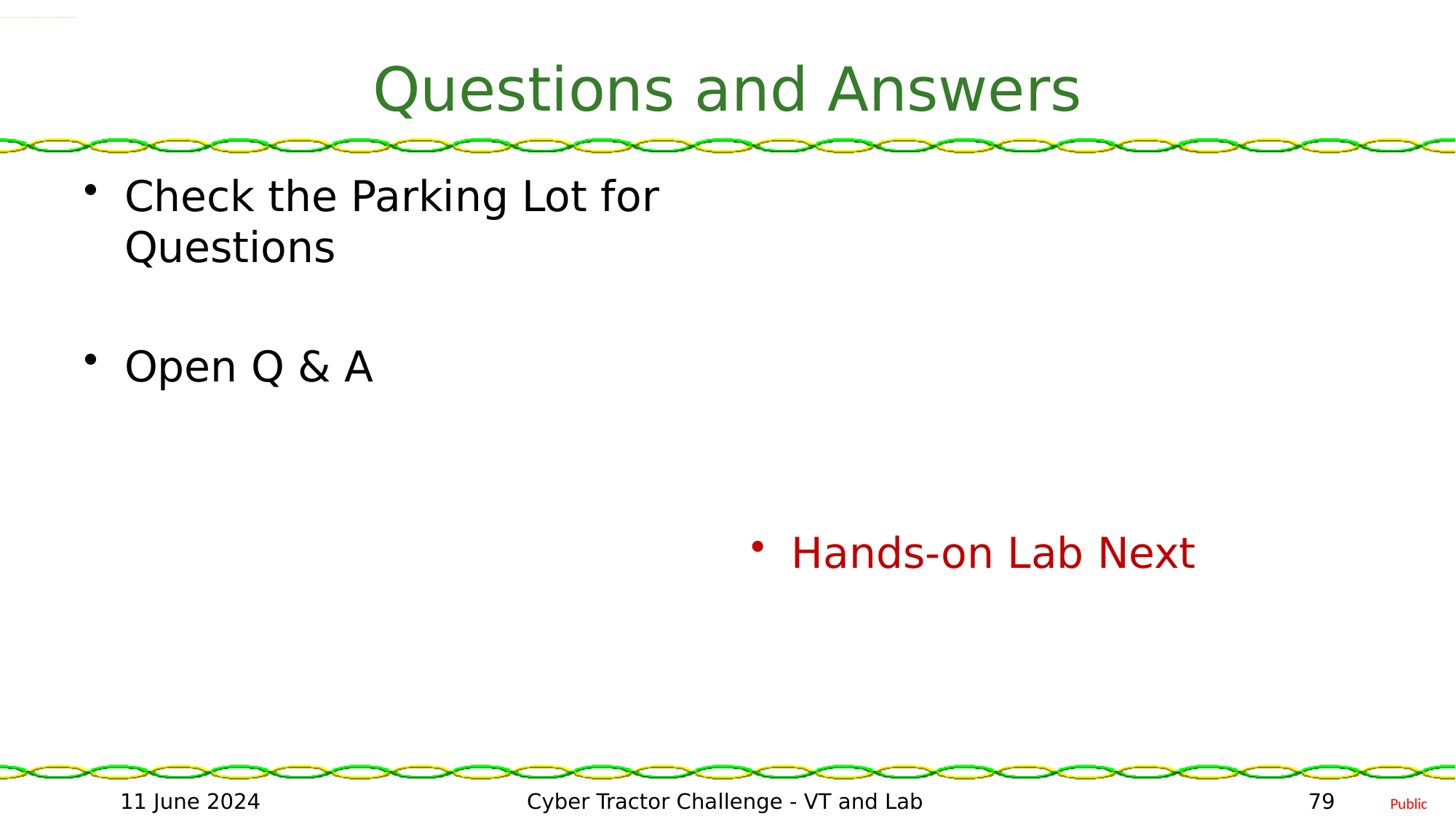

# Questions and Answers
Check the Parking Lot for Questions

Open Q & A

Hands-on Lab Next
11 June 2024
Cyber Tractor Challenge - VT and Lab
79